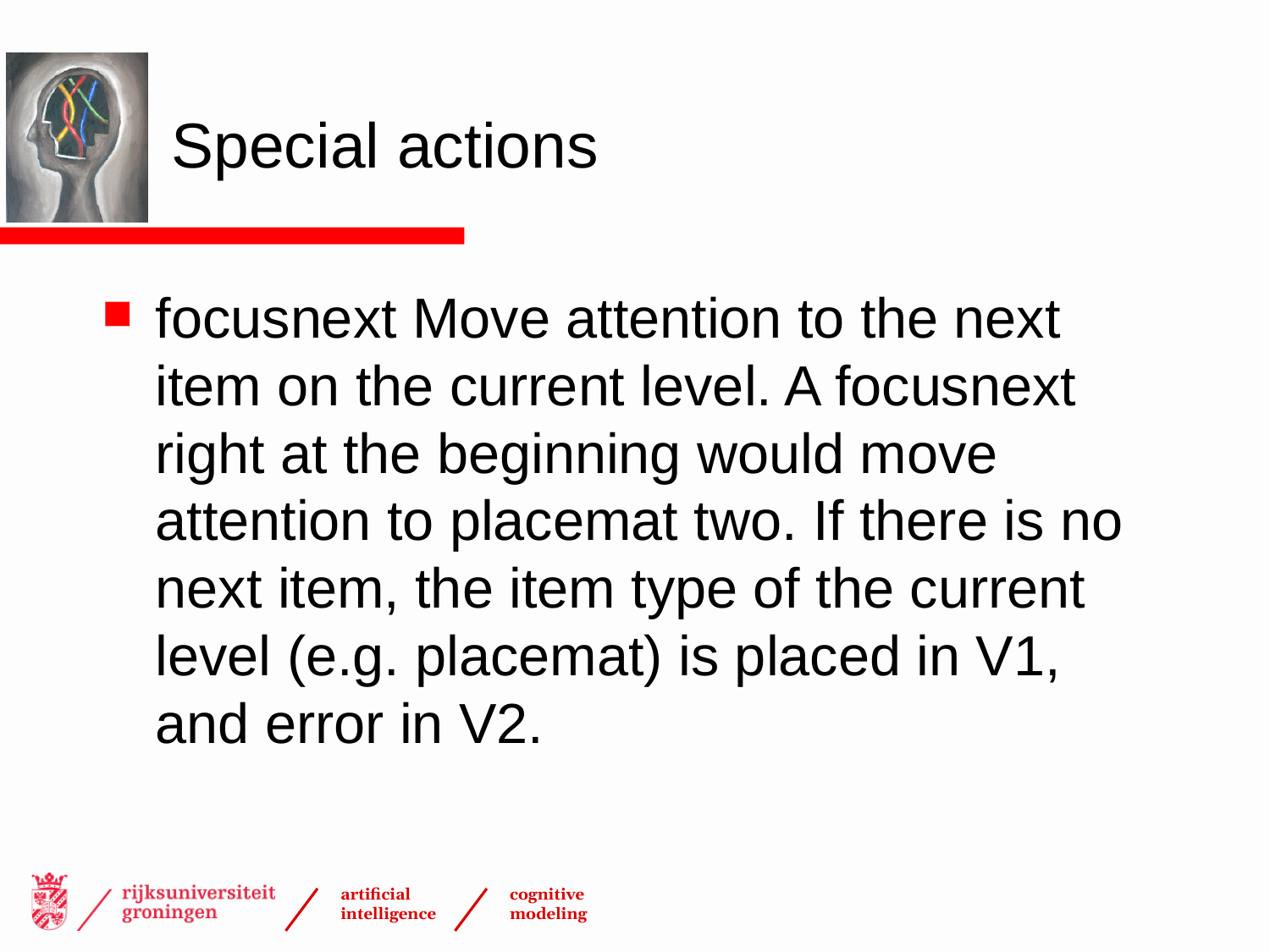

# Special actions
focusnext Move attention to the next item on the current level. A focusnext right at the beginning would move attention to placemat two. If there is no next item, the item type of the current level (e.g. placemat) is placed in V1, and error in V2.